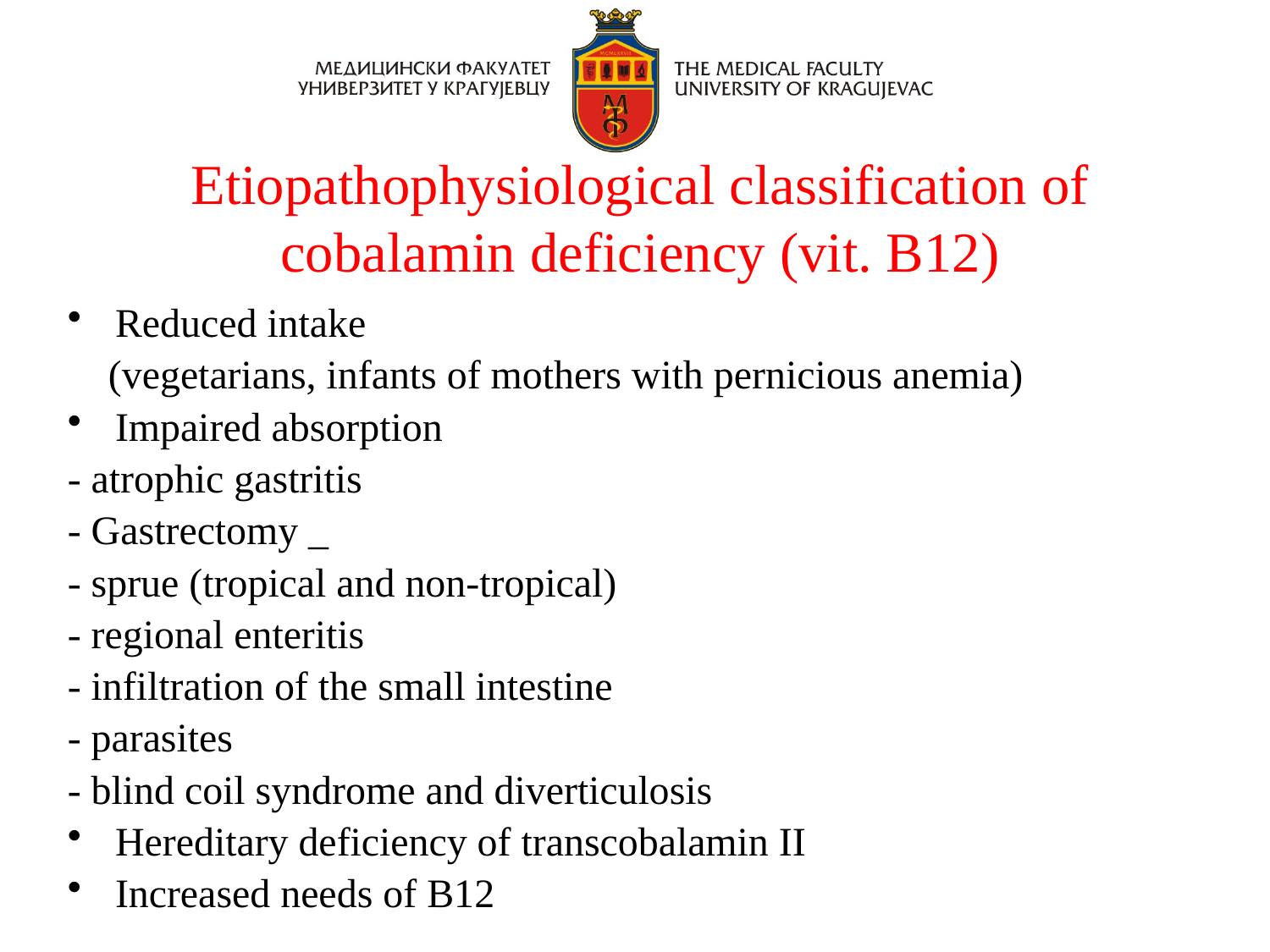

# Etiopathophysiological classification of cobalamin deficiency (vit. B12)
Reduced intake
    (vegetarians, infants of mothers with pernicious anemia)
Impaired absorption
- atrophic gastritis
- Gastrectomy _
- sprue (tropical and non-tropical)
- regional enteritis
- infiltration of the small intestine
- parasites
- blind coil syndrome and diverticulosis
Hereditary deficiency of transcobalamin II
Increased needs of B12